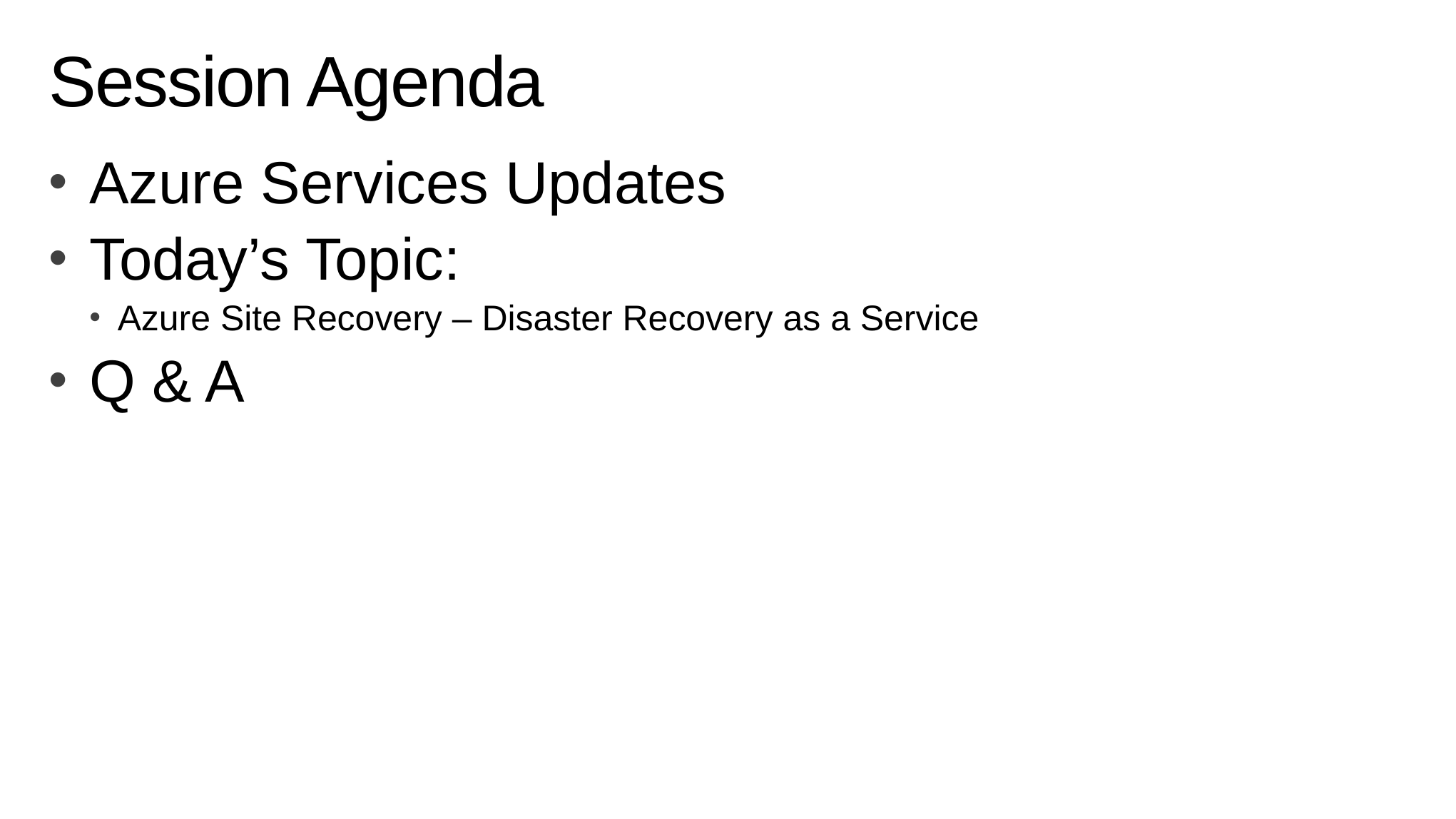

# Session Agenda
Azure Services Updates
Today’s Topic:
Azure Site Recovery – Disaster Recovery as a Service
Q & A